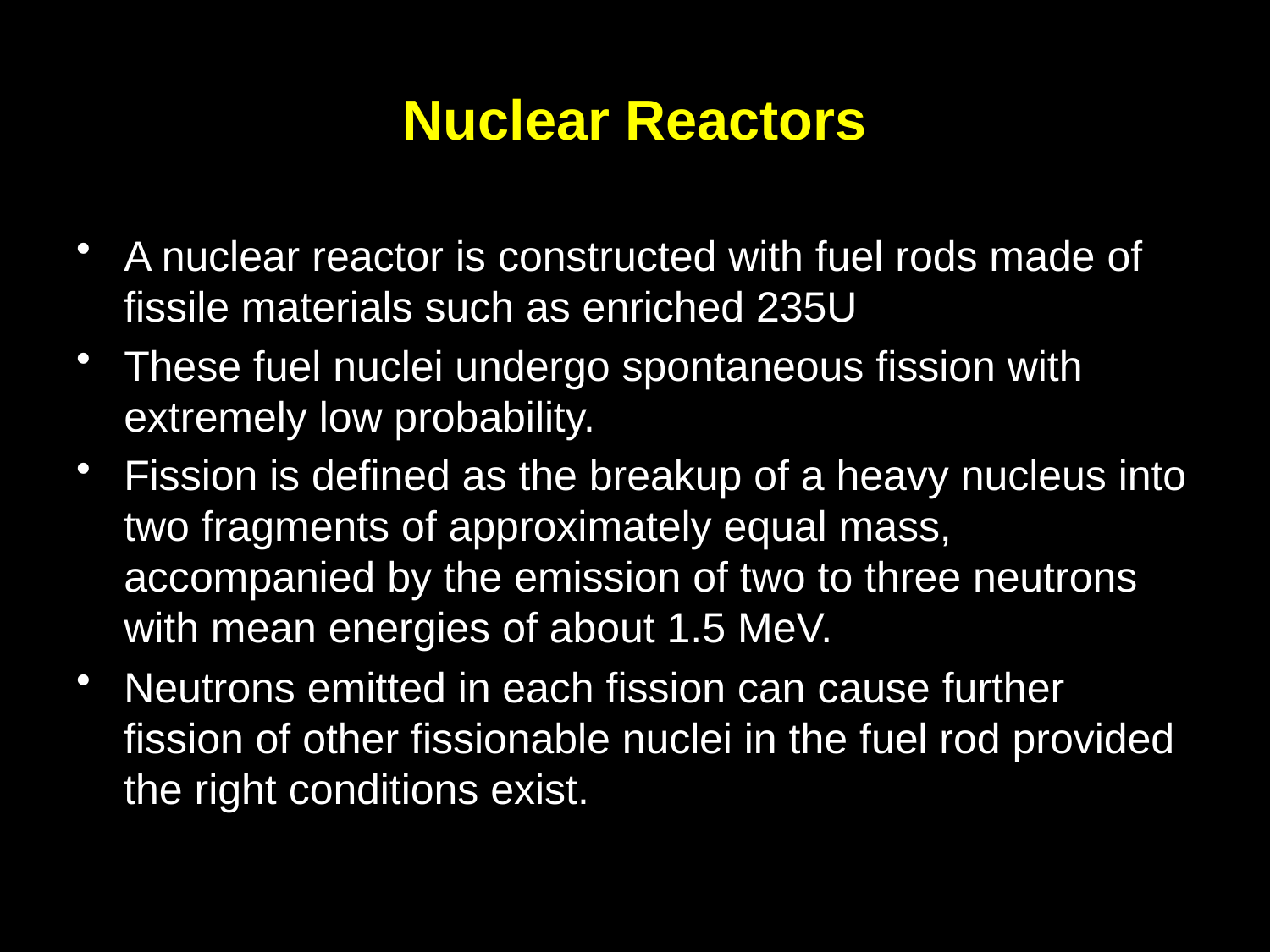

Nuclear Reactors
A nuclear reactor is constructed with fuel rods made of fissile materials such as enriched 235U
These fuel nuclei undergo spontaneous fission with extremely low probability.
Fission is defined as the breakup of a heavy nucleus into two fragments of approximately equal mass, accompanied by the emission of two to three neutrons with mean energies of about 1.5 MeV.
Neutrons emitted in each fission can cause further fission of other fissionable nuclei in the fuel rod provided the right conditions exist.